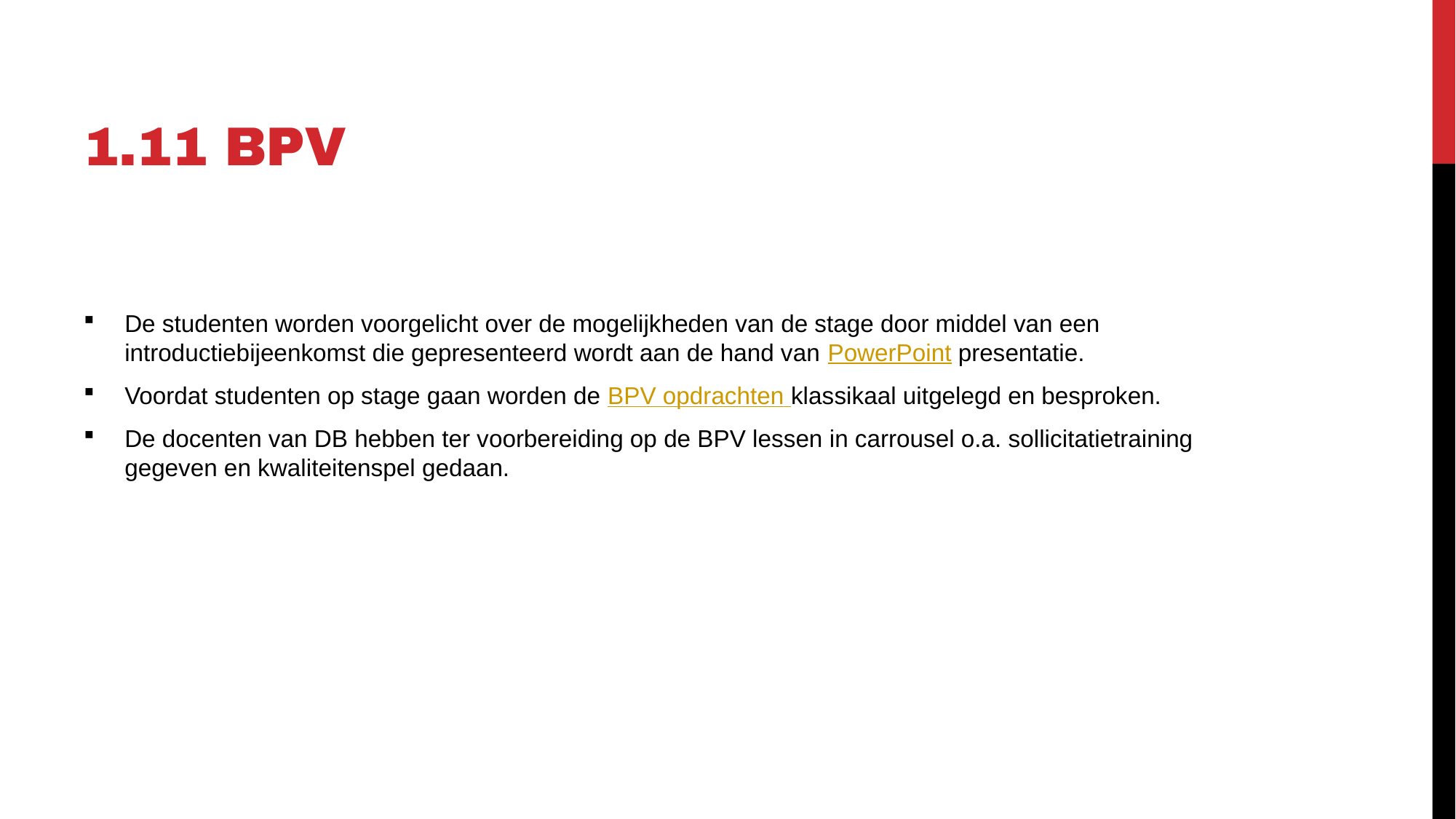

# 1.11 BPV

De studenten worden voorgelicht over de mogelijkheden van de stage door middel van een introductiebijeenkomst die gepresenteerd wordt aan de hand van PowerPoint presentatie.
Voordat studenten op stage gaan worden de BPV opdrachten klassikaal uitgelegd en besproken.
De docenten van DB hebben ter voorbereiding op de BPV lessen in carrousel o.a. sollicitatietraining gegeven en kwaliteitenspel gedaan.